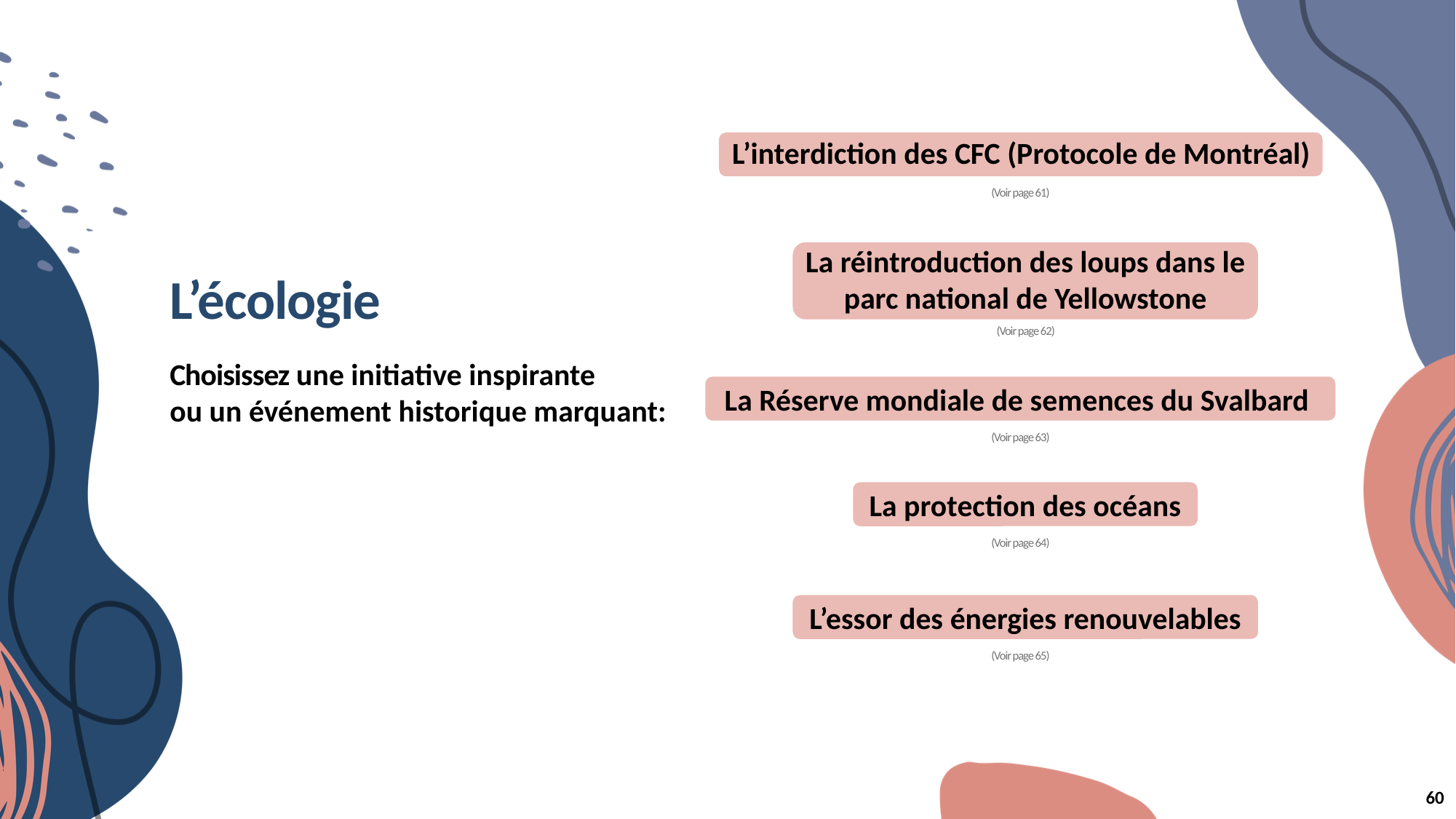

L’interdiction des CFC (Protocole de Montréal)

(Voir page 61)
La réintroduction des loups dans le parc national de Yellowstone

(Voir page 62)
L’écologie
Choisissez une initiative inspirante
ou un événement historique marquant:
La Réserve mondiale de semences du Svalbard

(Voir page 63)
La protection des océans

(Voir page 64)
L’essor des énergies renouvelables

(Voir page 65)
60